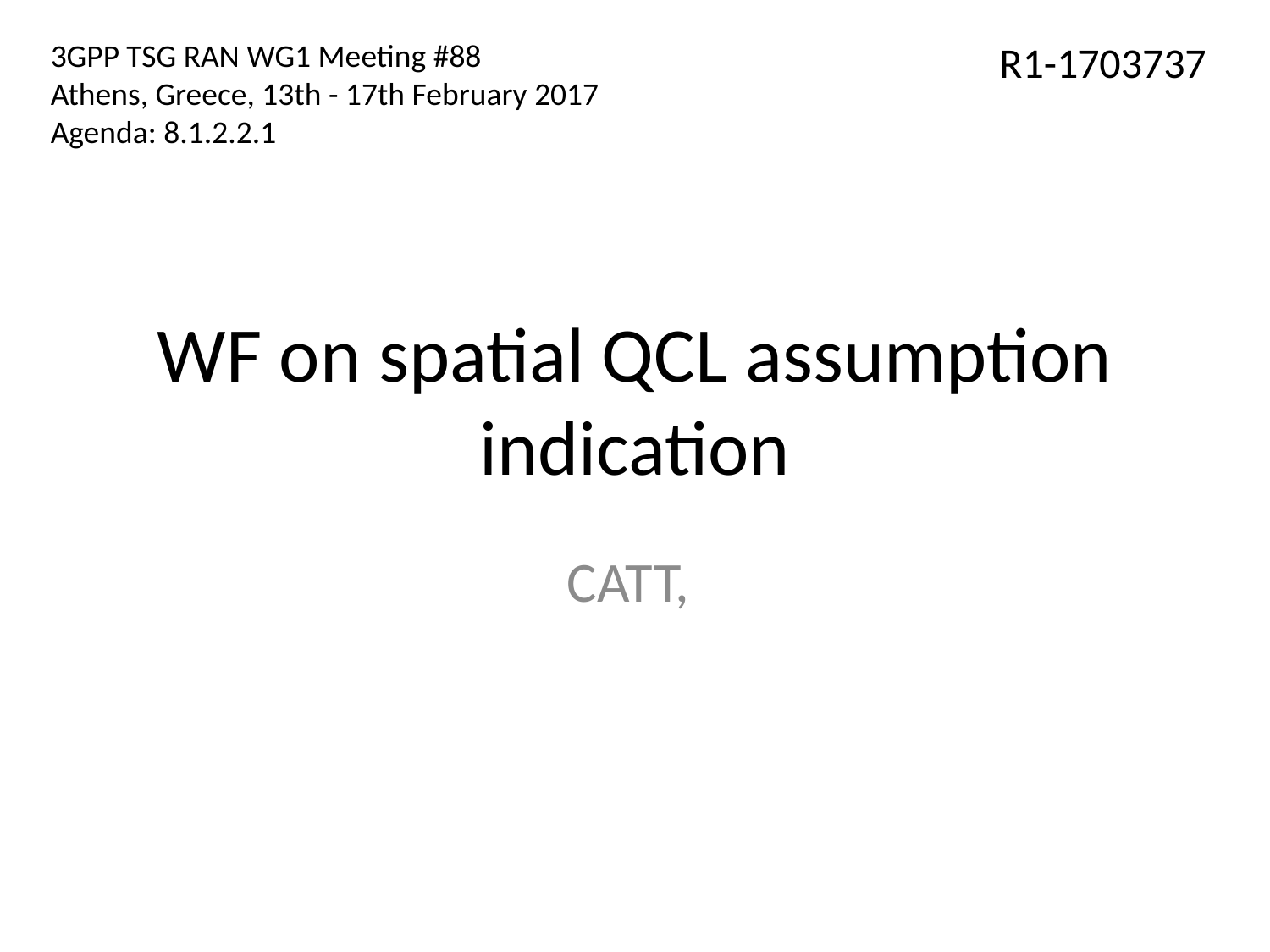

3GPP TSG RAN WG1 Meeting #88
Athens, Greece, 13th - 17th February 2017
Agenda: 8.1.2.2.1
R1-1703737
# WF on spatial QCL assumption indication
CATT,